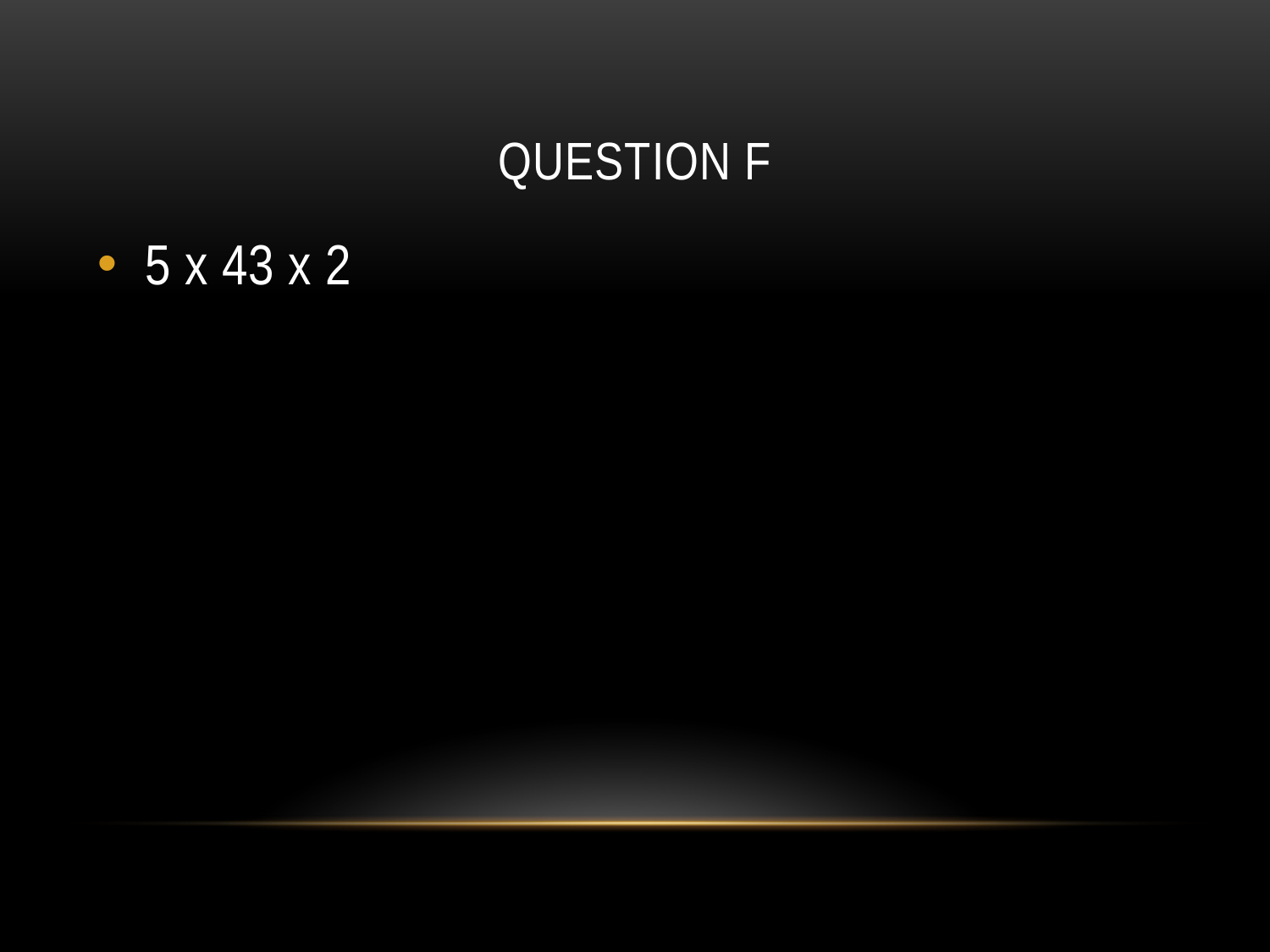

# QUESTION F
5 x 43 x 2